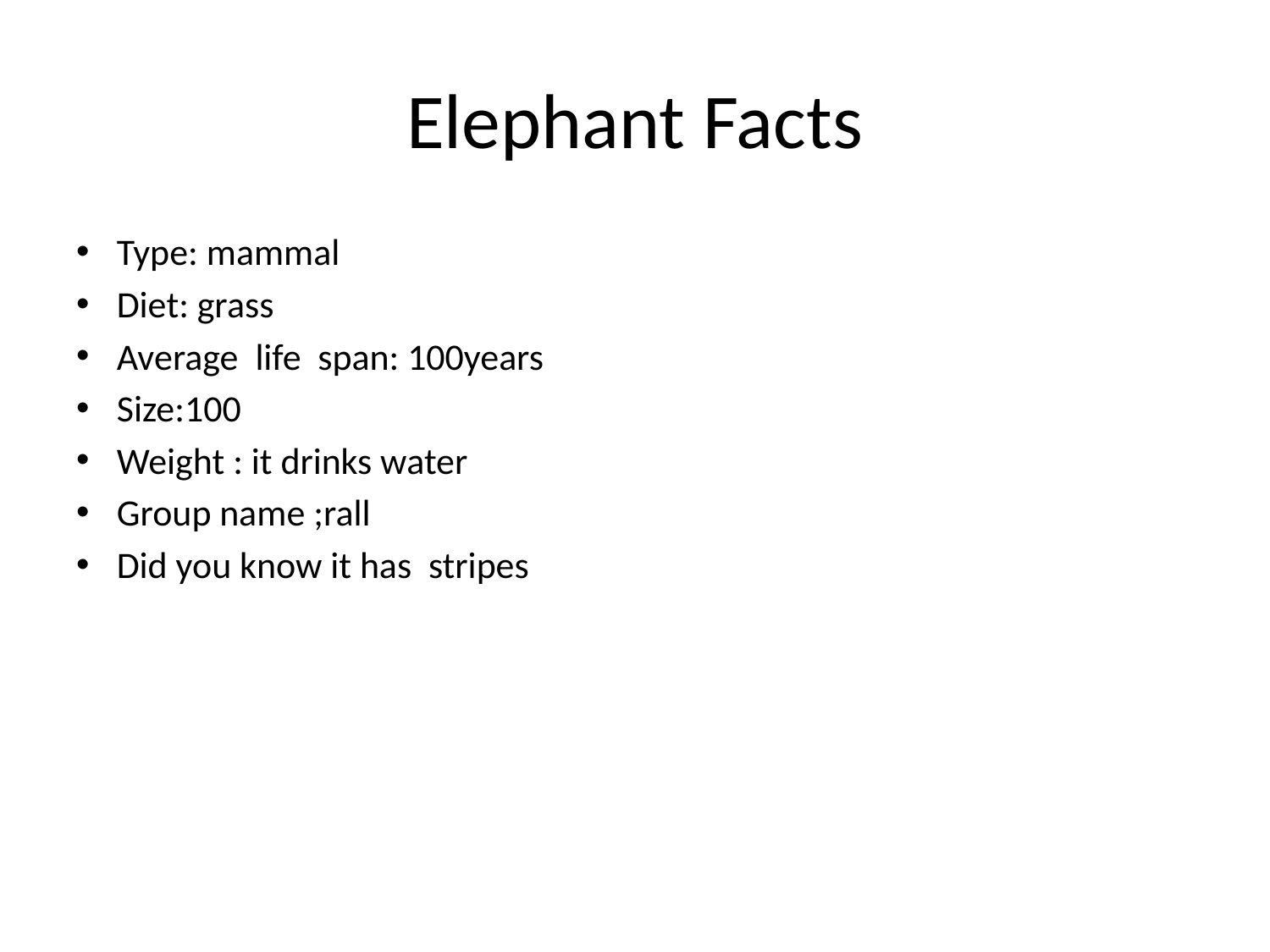

# Elephant Facts
Type: mammal
Diet: grass
Average  life  span: 100years
Size:100
Weight : it drinks water
Group name ;rall
Did you know it has  stripes